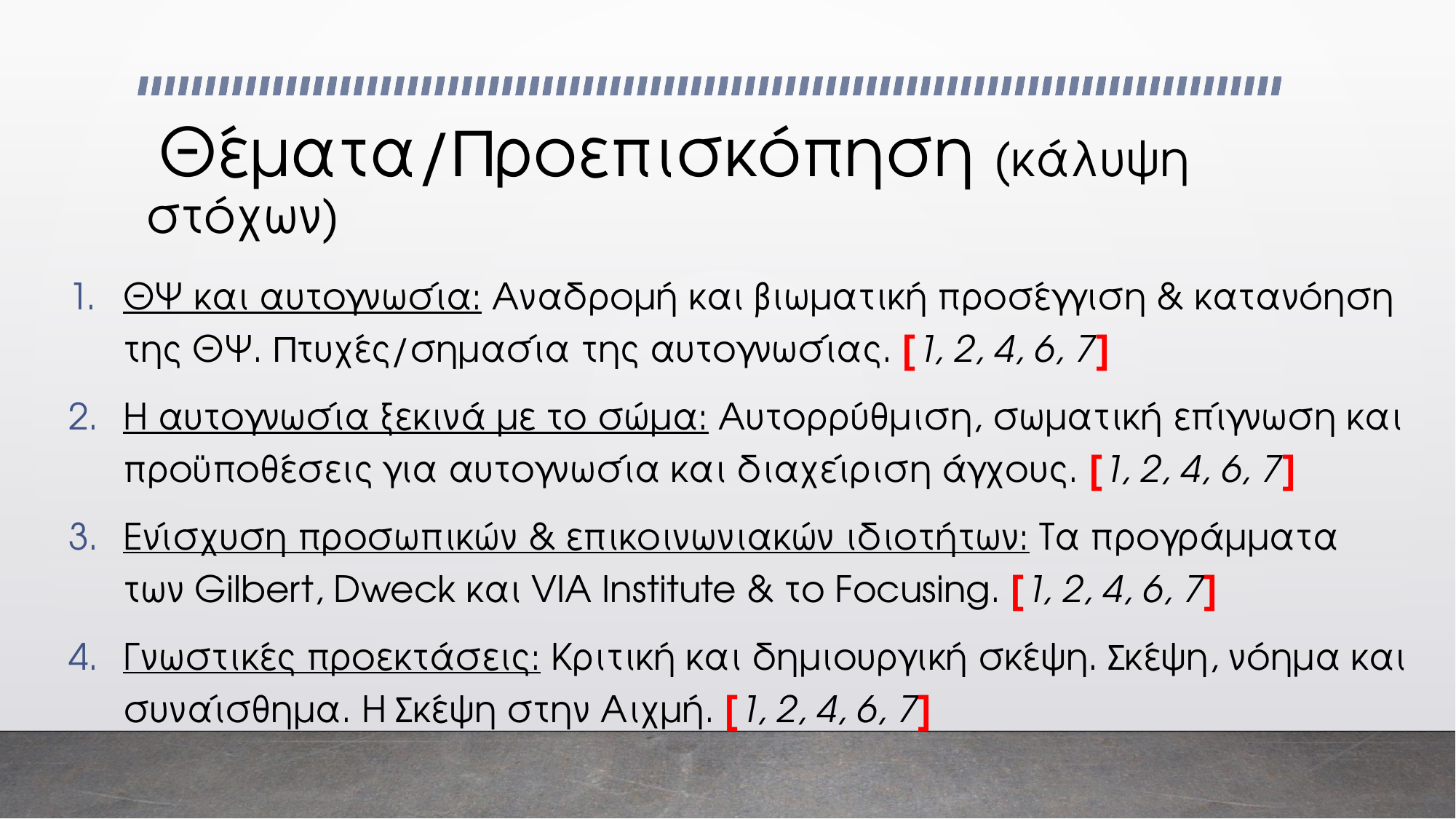

# Θέματα/Προεπισκόπηση (κάλυψη στόχων)
ΘΨ και αυτογνωσία: Αναδρομή και βιωματική προσέγγιση & κατανόηση της ΘΨ. Πτυχές/σημασία της αυτογνωσίας. [1, 2, 4, 6, 7]
Η αυτογνωσία ξεκινά με το σώμα: Αυτορρύθμιση, σωματική επίγνωση και προϋποθέσεις για αυτογνωσία και διαχείριση άγχους. [1, 2, 4, 6, 7]
Ενίσχυση προσωπικών & επικοινωνιακών ιδιοτήτων: Τα προγράμματα των Gilbert, Dweck και VIA Institute & το Focusing. [1, 2, 4, 6, 7]
Γνωστικές προεκτάσεις: Kριτική και δημιουργική σκέψη. Σκέψη, νόημα και συναίσθημα. Η Σκέψη στην Αιχμή. [1, 2, 4, 6, 7]